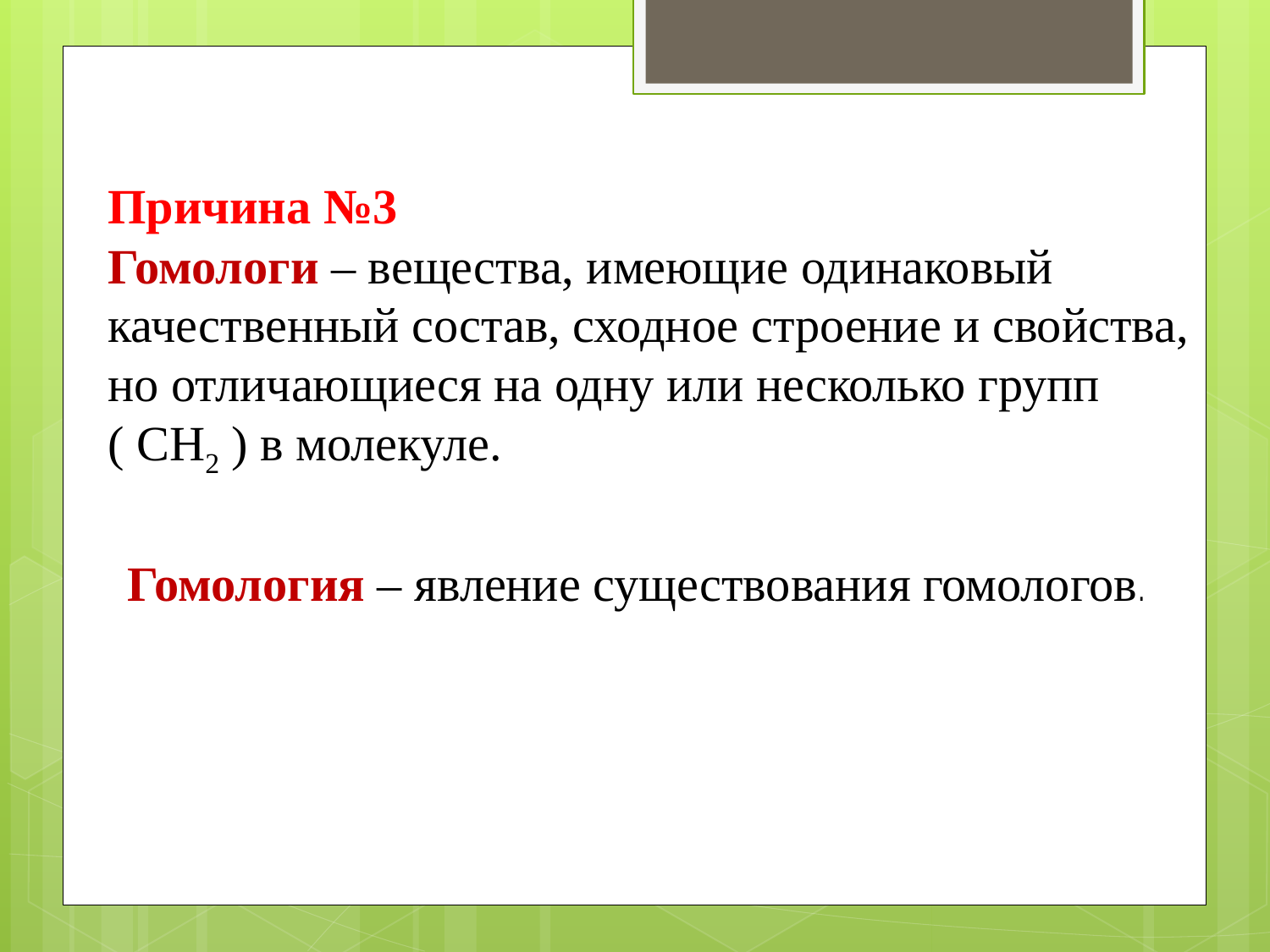

Причина №3
Гомологи – вещества, имеющие одинаковый
качественный состав, сходное строение и свойства,
но отличающиеся на одну или несколько групп
( СН2 ) в молекуле.
Гомология – явление существования гомологов.